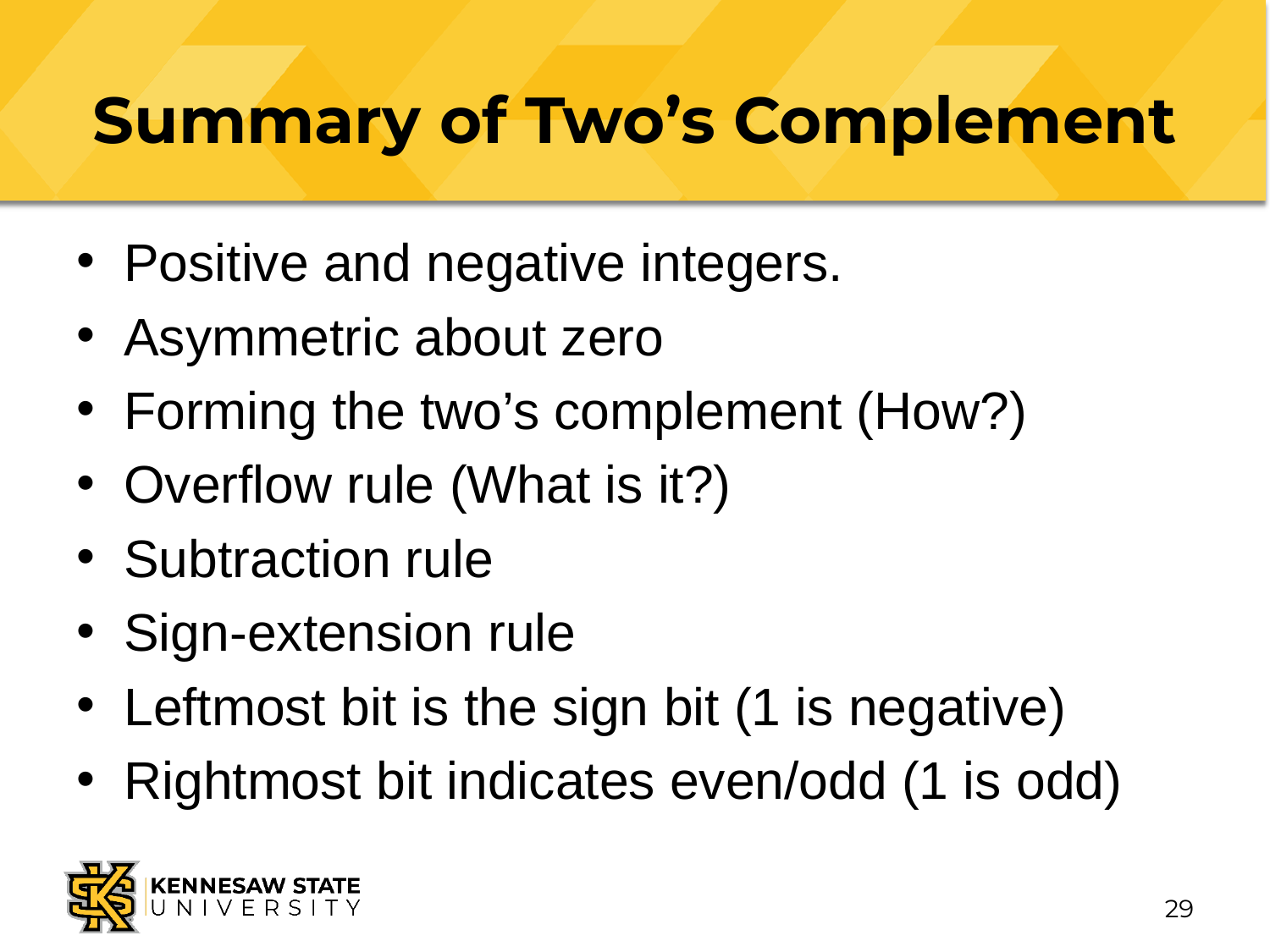

# Summary of Two’s Complement
Positive and negative integers.
Asymmetric about zero
Forming the two’s complement (How?)
Overflow rule (What is it?)
Subtraction rule
Sign-extension rule
Leftmost bit is the sign bit (1 is negative)
Rightmost bit indicates even/odd (1 is odd)
29